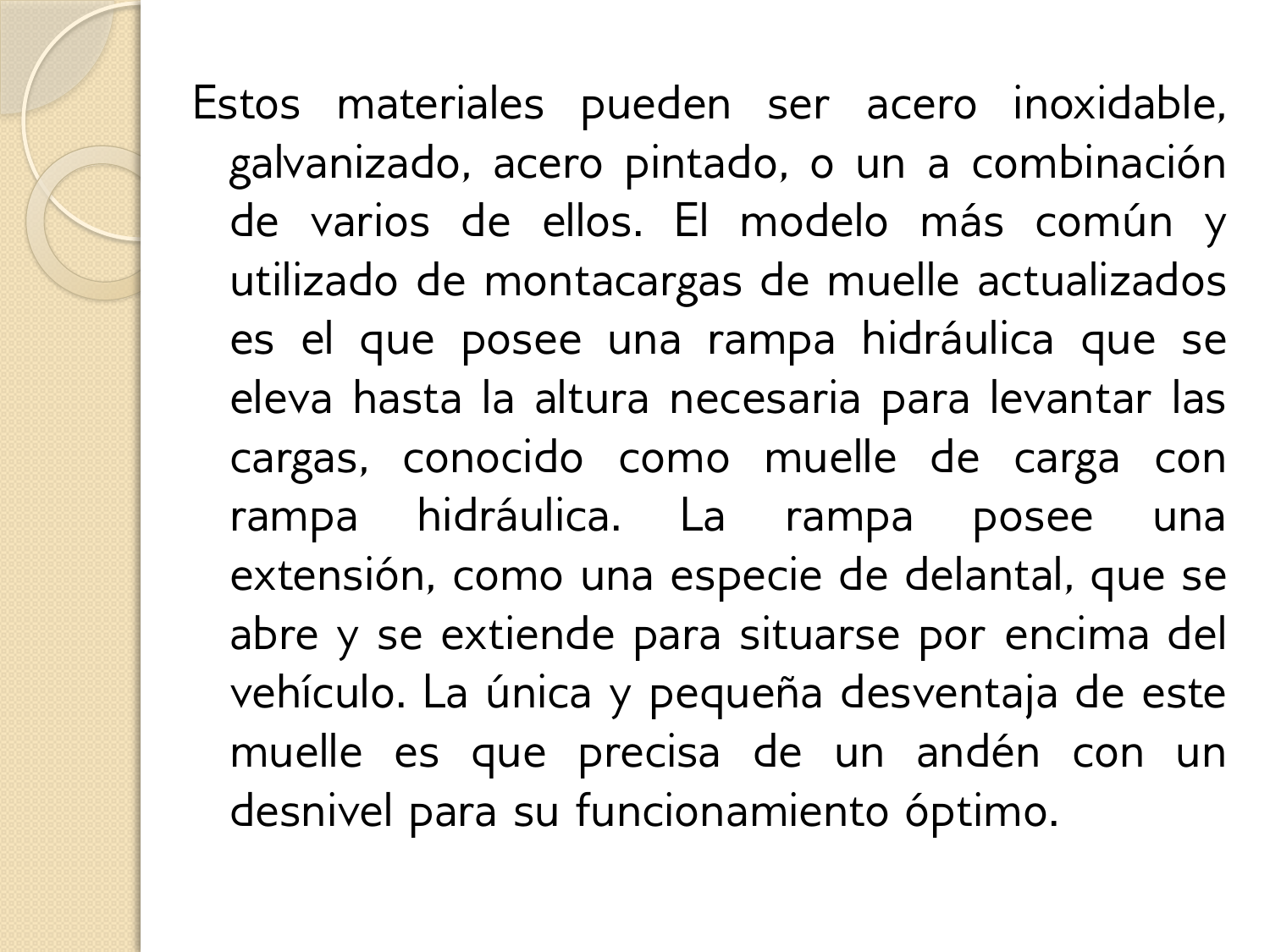

#
Estos materiales pueden ser acero inoxidable, galvanizado, acero pintado, o un a combinación de varios de ellos. El modelo más común y utilizado de montacargas de muelle actualizados es el que posee una rampa hidráulica que se eleva hasta la altura necesaria para levantar las cargas, conocido como muelle de carga con rampa hidráulica. La rampa posee una extensión, como una especie de delantal, que se abre y se extiende para situarse por encima del vehículo. La única y pequeña desventaja de este muelle es que precisa de un andén con un desnivel para su funcionamiento óptimo.